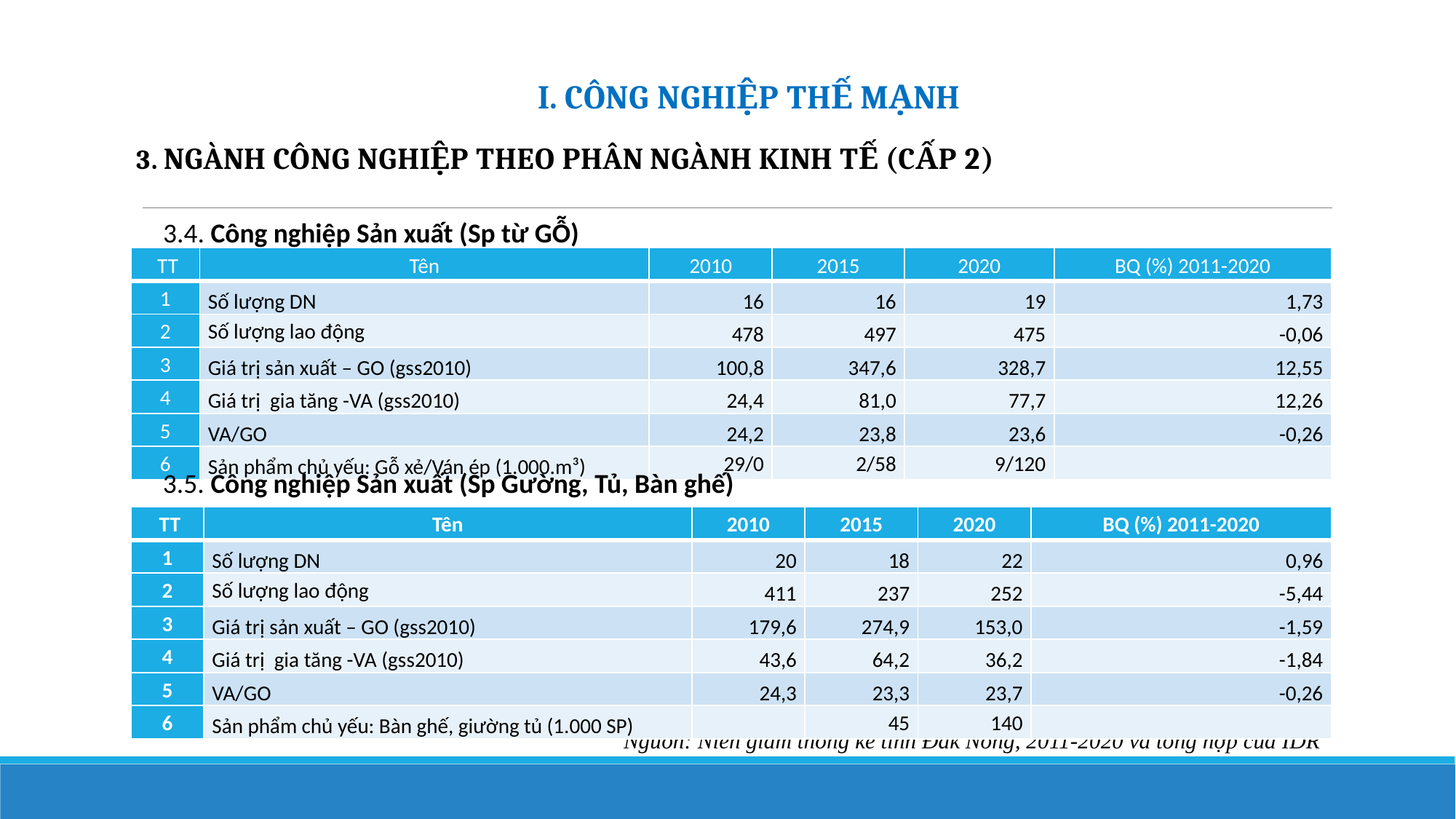

I. CÔNG NGHIỆP THẾ MẠNH
3. NGÀNH CÔNG NGHIỆP THEO PHÂN NGÀNH KINH TẾ (CẤP 2)
3.4. Công nghiệp Sản xuất (Sp từ GỖ)
| TT | Tên | 2010 | 2015 | 2020 | BQ (%) 2011-2020 |
| --- | --- | --- | --- | --- | --- |
| 1 | Số lượng DN | 16 | 16 | 19 | 1,73 |
| 2 | Số lượng lao động | 478 | 497 | 475 | -0,06 |
| 3 | Giá trị sản xuất – GO (gss2010) | 100,8 | 347,6 | 328,7 | 12,55 |
| 4 | Giá trị gia tăng -VA (gss2010) | 24,4 | 81,0 | 77,7 | 12,26 |
| 5 | VA/GO | 24,2 | 23,8 | 23,6 | -0,26 |
| 6 | Sản phẩm chủ yếu: Gỗ xẻ/Ván ép (1.000.m³) | 29/0 | 2/58 | 9/120 |  |
3.5. Công nghiệp Sản xuất (Sp Gường, Tủ, Bàn ghế)
| TT | Tên | 2010 | 2015 | 2020 | BQ (%) 2011-2020 |
| --- | --- | --- | --- | --- | --- |
| 1 | Số lượng DN | 20 | 18 | 22 | 0,96 |
| 2 | Số lượng lao động | 411 | 237 | 252 | -5,44 |
| 3 | Giá trị sản xuất – GO (gss2010) | 179,6 | 274,9 | 153,0 | -1,59 |
| 4 | Giá trị gia tăng -VA (gss2010) | 43,6 | 64,2 | 36,2 | -1,84 |
| 5 | VA/GO | 24,3 | 23,3 | 23,7 | -0,26 |
| 6 | Sản phẩm chủ yếu: Bàn ghế, giường tủ (1.000 SP) |  | 45 | 140 |  |
Nguồn: Niên giám thống kê tỉnh Đắk Nông, 2011-2020 và tổng hợp của IDR